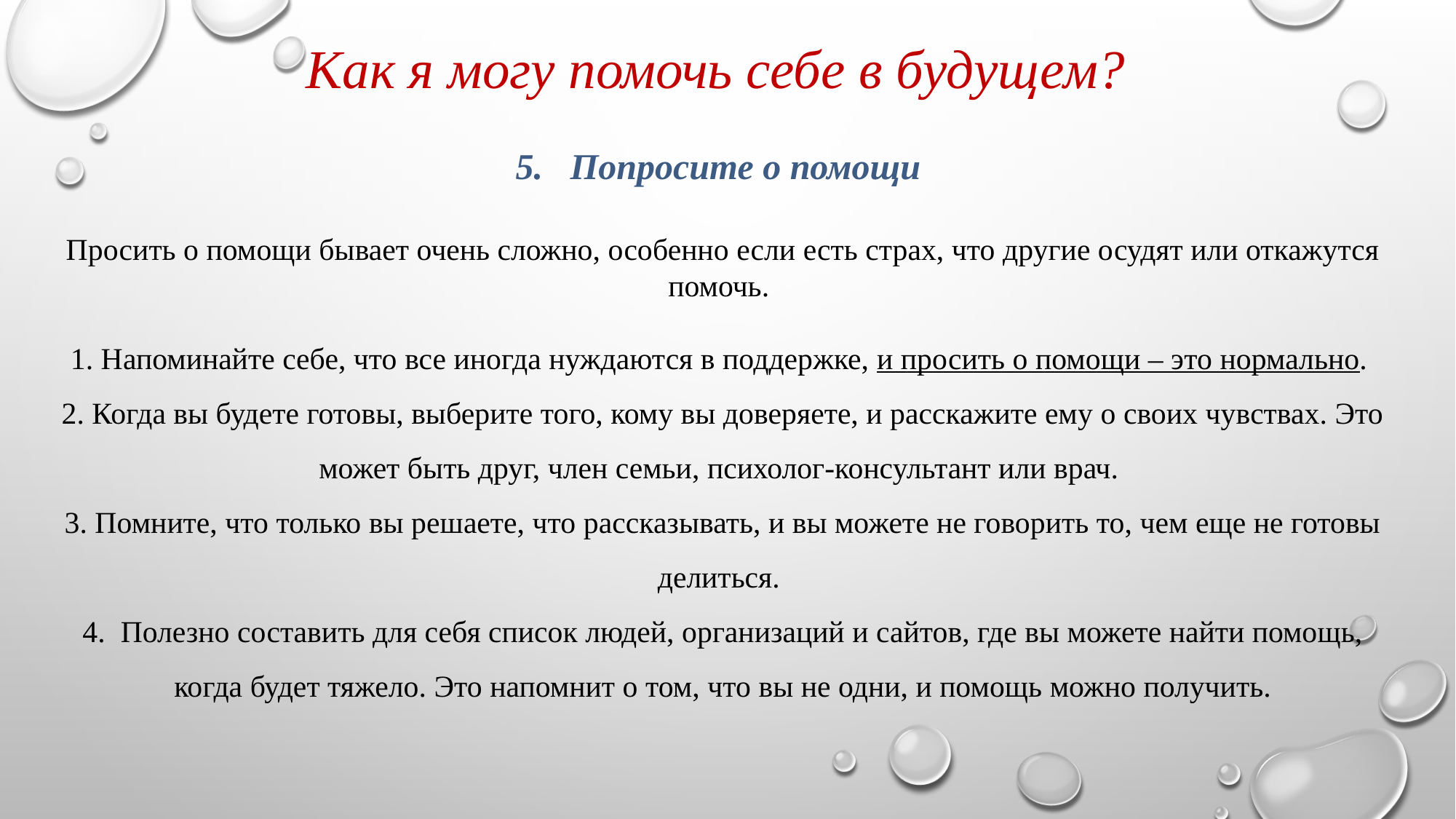

Как я могу помочь себе в будущем?

Попросите о помощи

Просить о помощи бывает очень сложно, особенно если есть страх, что другие осудят или откажутся помочь.

1. Напоминайте себе, что все иногда нуждаются в поддержке, и просить о помощи – это нормально.
2. Когда вы будете готовы, выберите того, кому вы доверяете, и расскажите ему о своих чувствах. Это может быть друг, член семьи, психолог-консультант или врач.
3. Помните, что только вы решаете, что рассказывать, и вы можете не говорить то, чем еще не готовы делиться.
4.  Полезно составить для себя список людей, организаций и сайтов, где вы можете найти помощь, когда будет тяжело. Это напомнит о том, что вы не одни, и помощь можно получить.